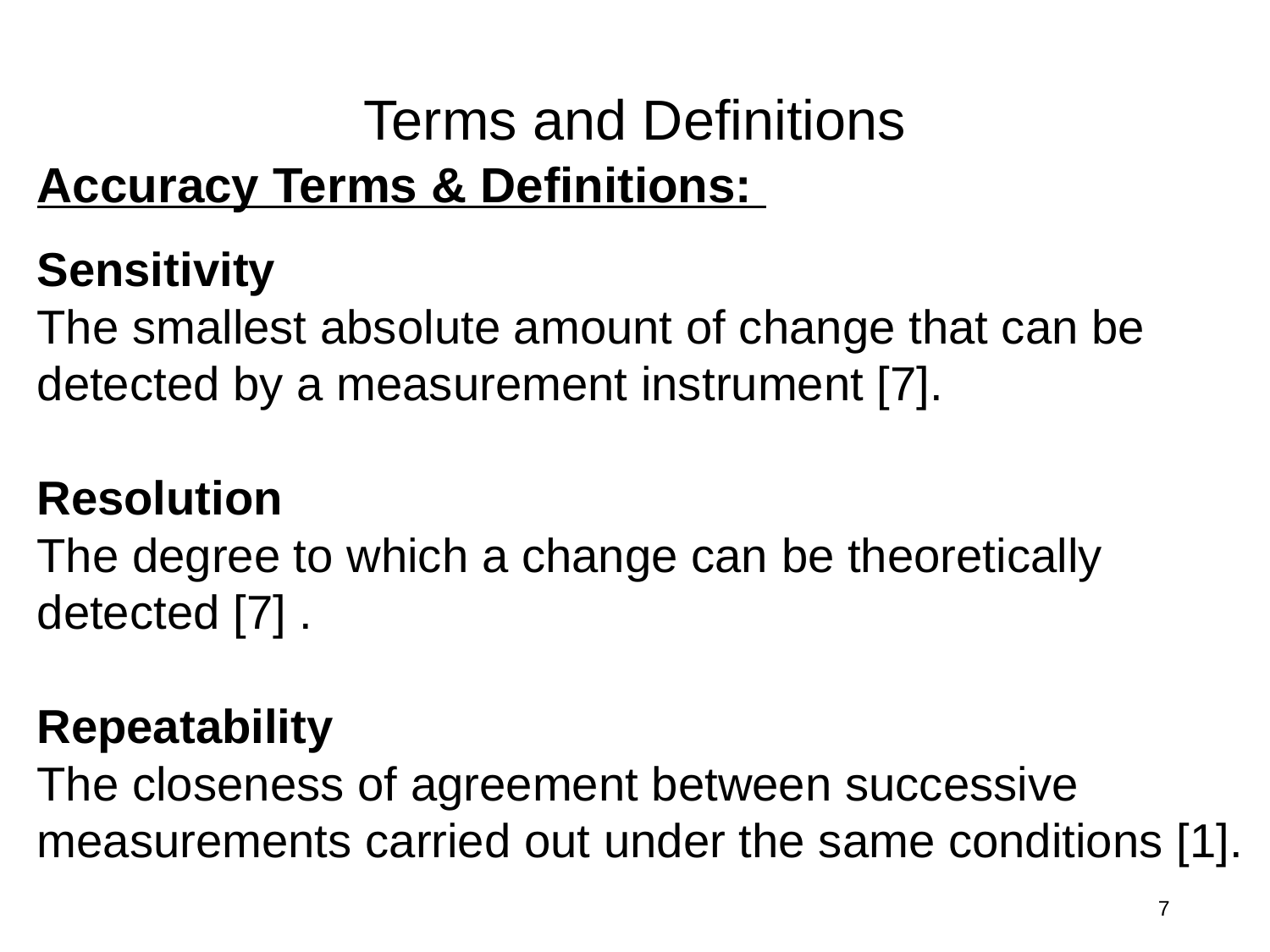

Terms and Definitions
Accuracy Terms & Definitions:
Sensitivity
The smallest absolute amount of change that can be detected by a measurement instrument [7].

Resolution
The degree to which a change can be theoretically detected [7] .

Repeatability
The closeness of agreement between successive measurements carried out under the same conditions [1].

7